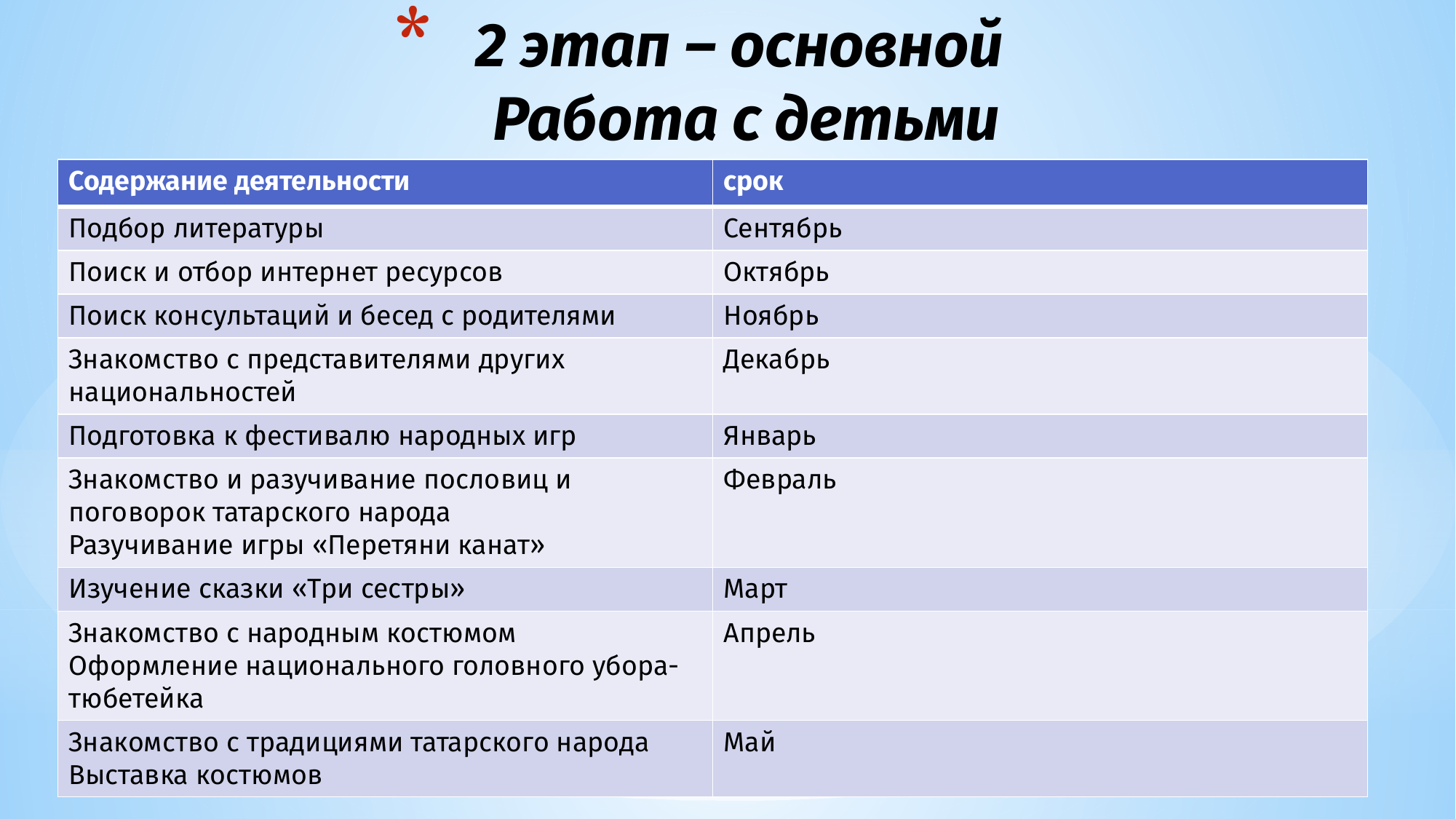

# 2 этап – основной Работа с детьми
| Содержание деятельности | срок |
| --- | --- |
| Подбор литературы | Сентябрь |
| Поиск и отбор интернет ресурсов | Октябрь |
| Поиск консультаций и бесед с родителями | Ноябрь |
| Знакомство с представителями других национальностей | Декабрь |
| Подготовка к фестивалю народных игр | Январь |
| Знакомство и разучивание пословиц и поговорок татарского народа Разучивание игры «Перетяни канат» | Февраль |
| Изучение сказки «Три сестры» | Март |
| Знакомство с народным костюмом Оформление национального головного убора- тюбетейка | Апрель |
| Знакомство с традициями татарского народа Выставка костюмов | Май |